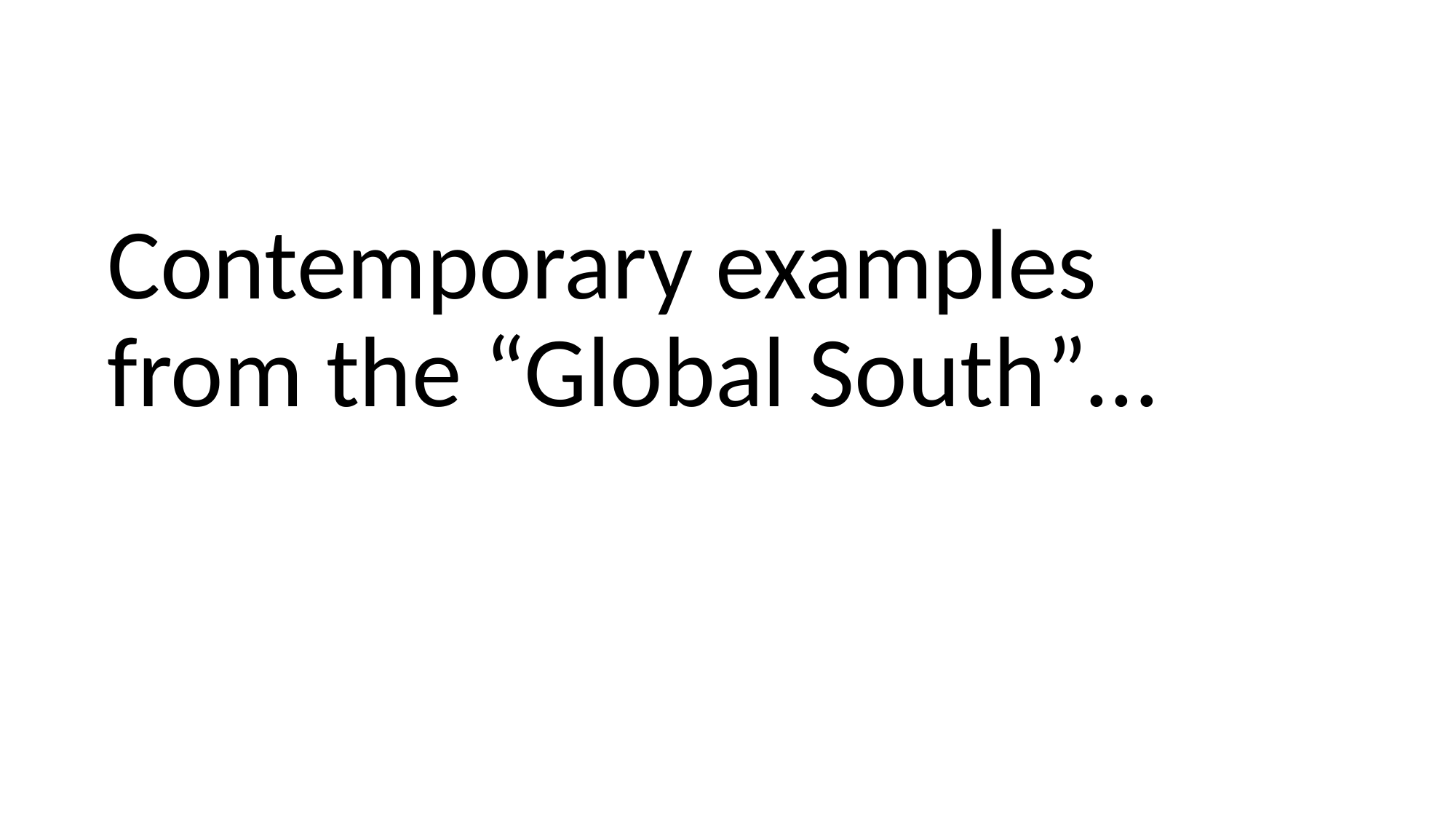

# Contemporary examples from the “Global South”…